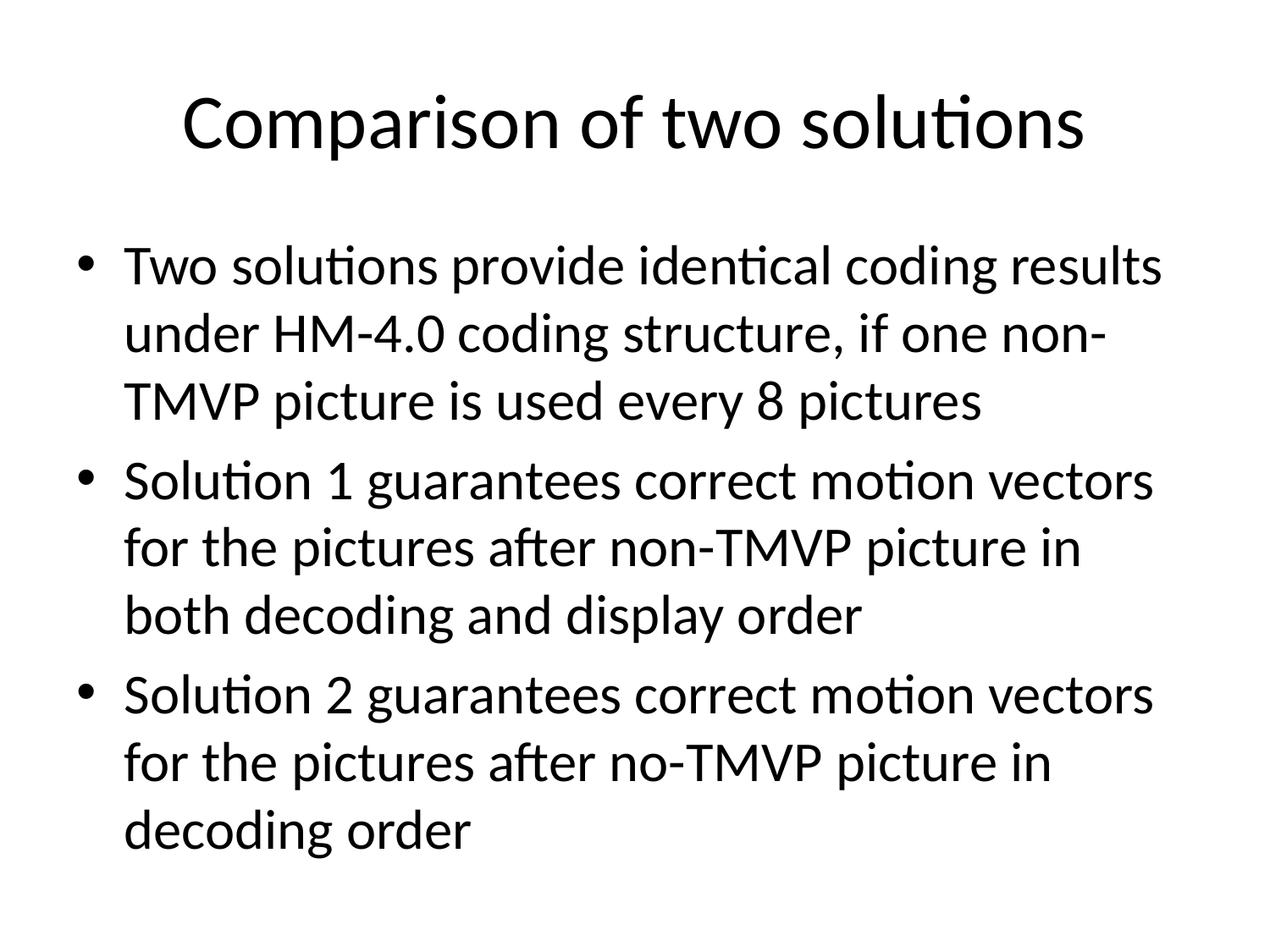

# Comparison of two solutions
Two solutions provide identical coding results under HM-4.0 coding structure, if one non-TMVP picture is used every 8 pictures
Solution 1 guarantees correct motion vectors for the pictures after non-TMVP picture in both decoding and display order
Solution 2 guarantees correct motion vectors for the pictures after no-TMVP picture in decoding order